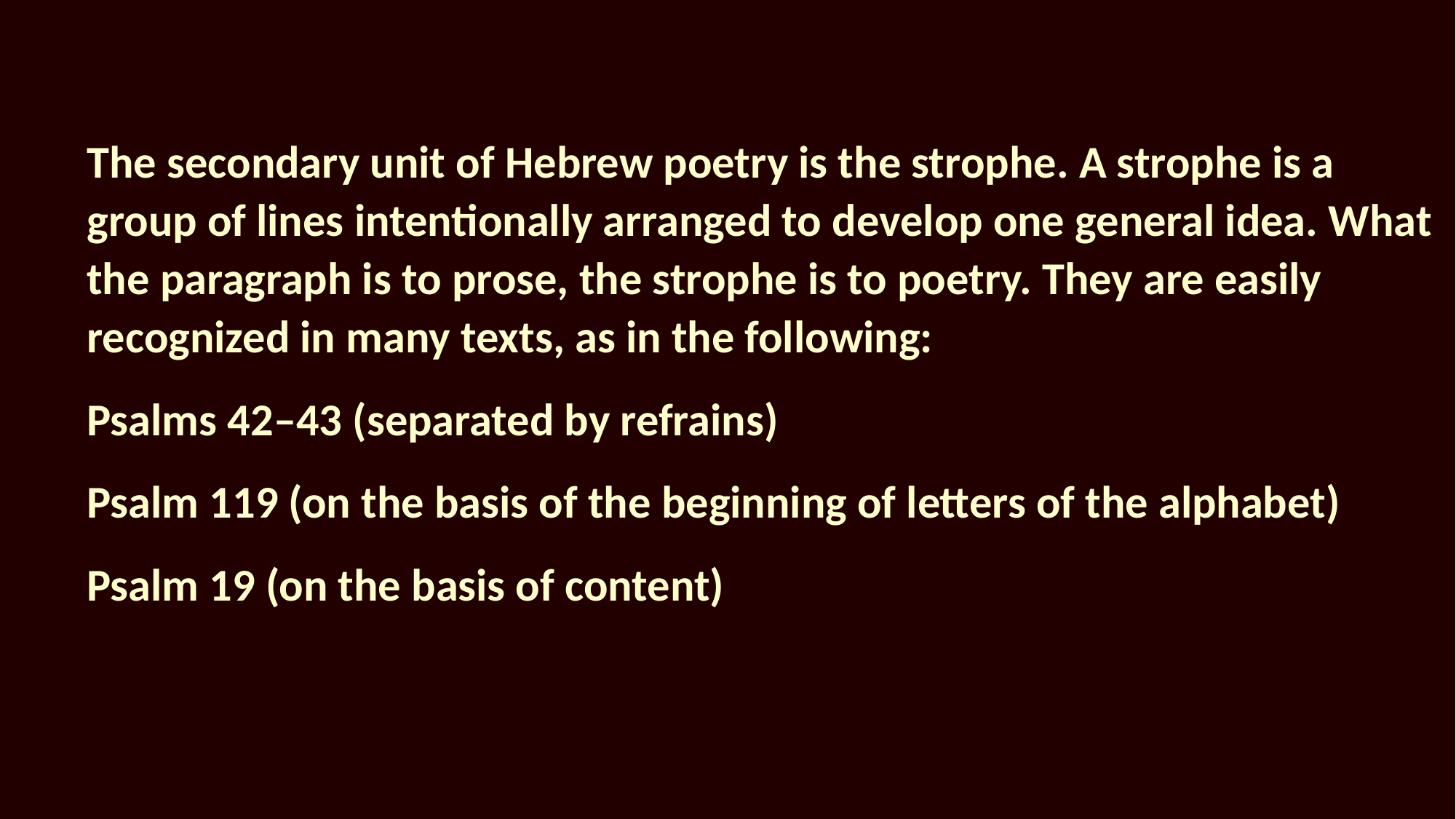

The secondary unit of Hebrew poetry is the strophe. A strophe is a group of lines intentionally arranged to develop one general idea. What the paragraph is to prose, the strophe is to poetry. They are easily recognized in many texts, as in the following:
Psalms 42–43 (separated by refrains)
Psalm 119 (on the basis of the beginning of letters of the alphabet)
Psalm 19 (on the basis of content)